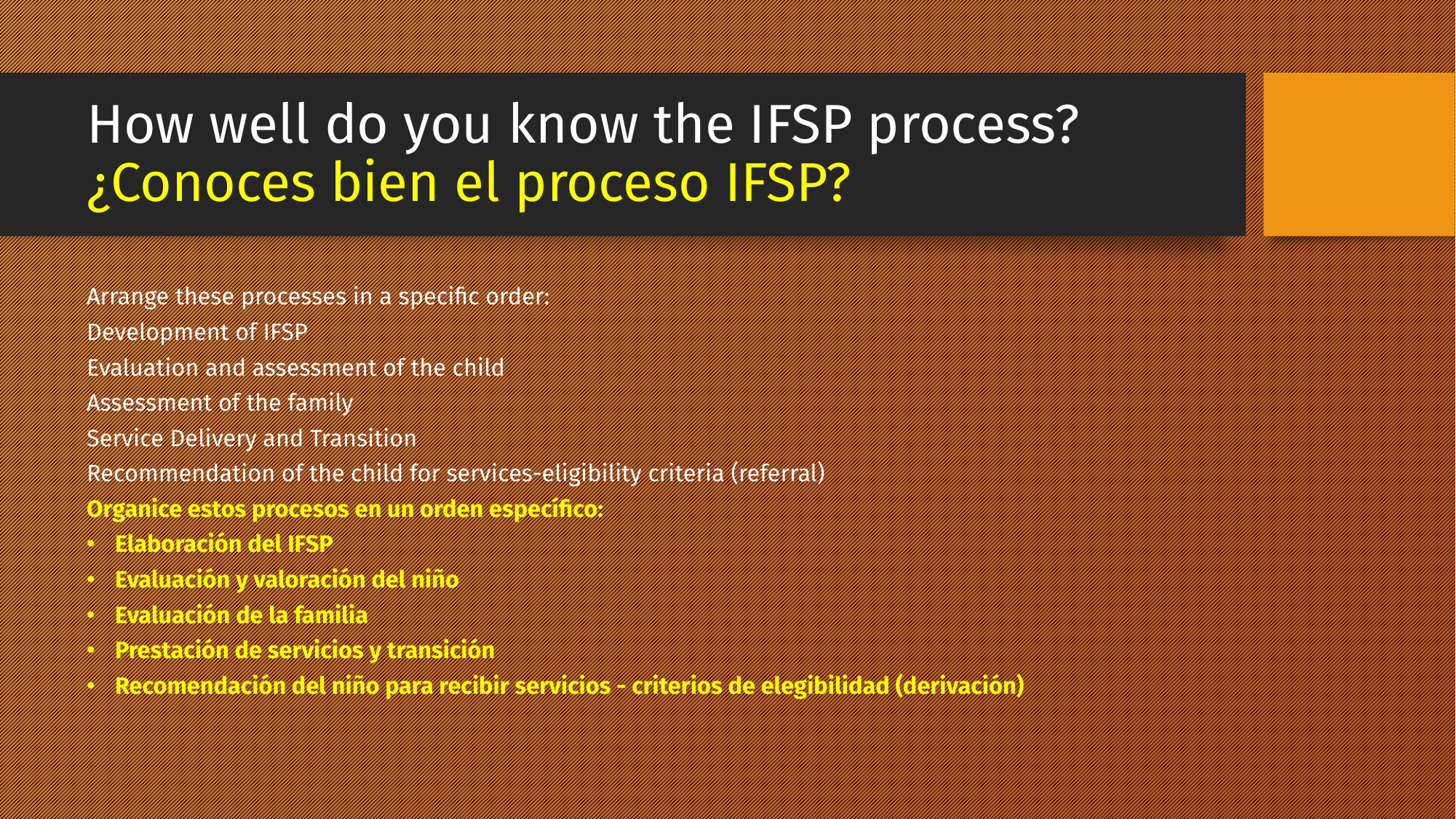

# How well do you know the IFSP process? ¿Conoces bien el proceso IFSP?
Arrange these processes in a specific order:
Development of IFSP
Evaluation and assessment of the child
Assessment of the family
Service Delivery and Transition
Recommendation of the child for services-eligibility criteria (referral)
Organice estos procesos en un orden específico:
Elaboración del IFSP
Evaluación y valoración del niño
Evaluación de la familia
Prestación de servicios y transición
Recomendación del niño para recibir servicios - criterios de elegibilidad (derivación)